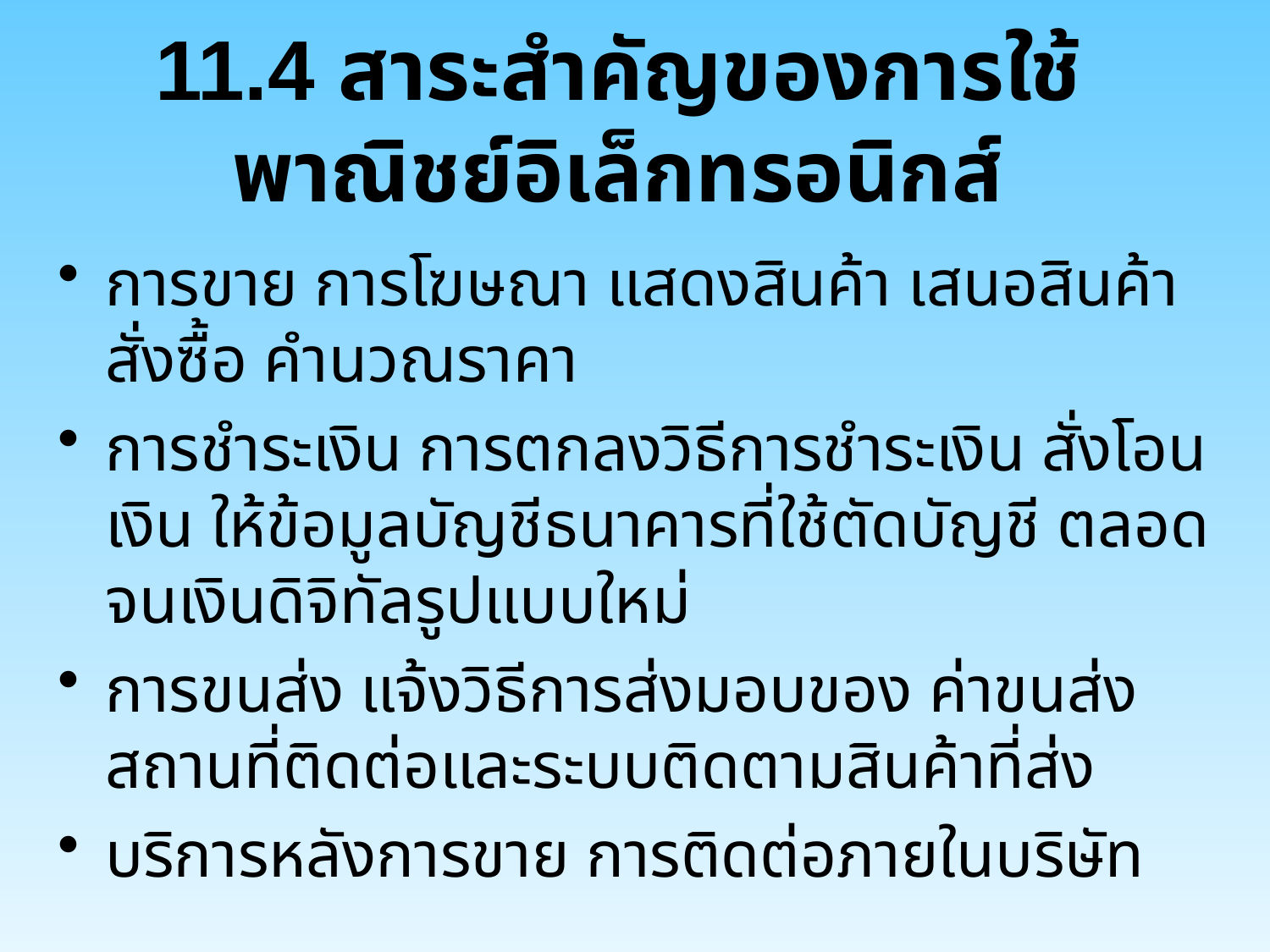

# 11.4 สาระสำคัญของการใช้พาณิชย์อิเล็กทรอนิกส์
การขาย การโฆษณา แสดงสินค้า เสนอสินค้า สั่งซื้อ คำนวณราคา
การชำระเงิน การตกลงวิธีการชำระเงิน สั่งโอนเงิน ให้ข้อมูลบัญชีธนาคารที่ใช้ตัดบัญชี ตลอดจนเงินดิจิทัลรูปแบบใหม่
การขนส่ง แจ้งวิธีการส่งมอบของ ค่าขนส่ง สถานที่ติดต่อและระบบติดตามสินค้าที่ส่ง
บริการหลังการขาย การติดต่อภายในบริษัท